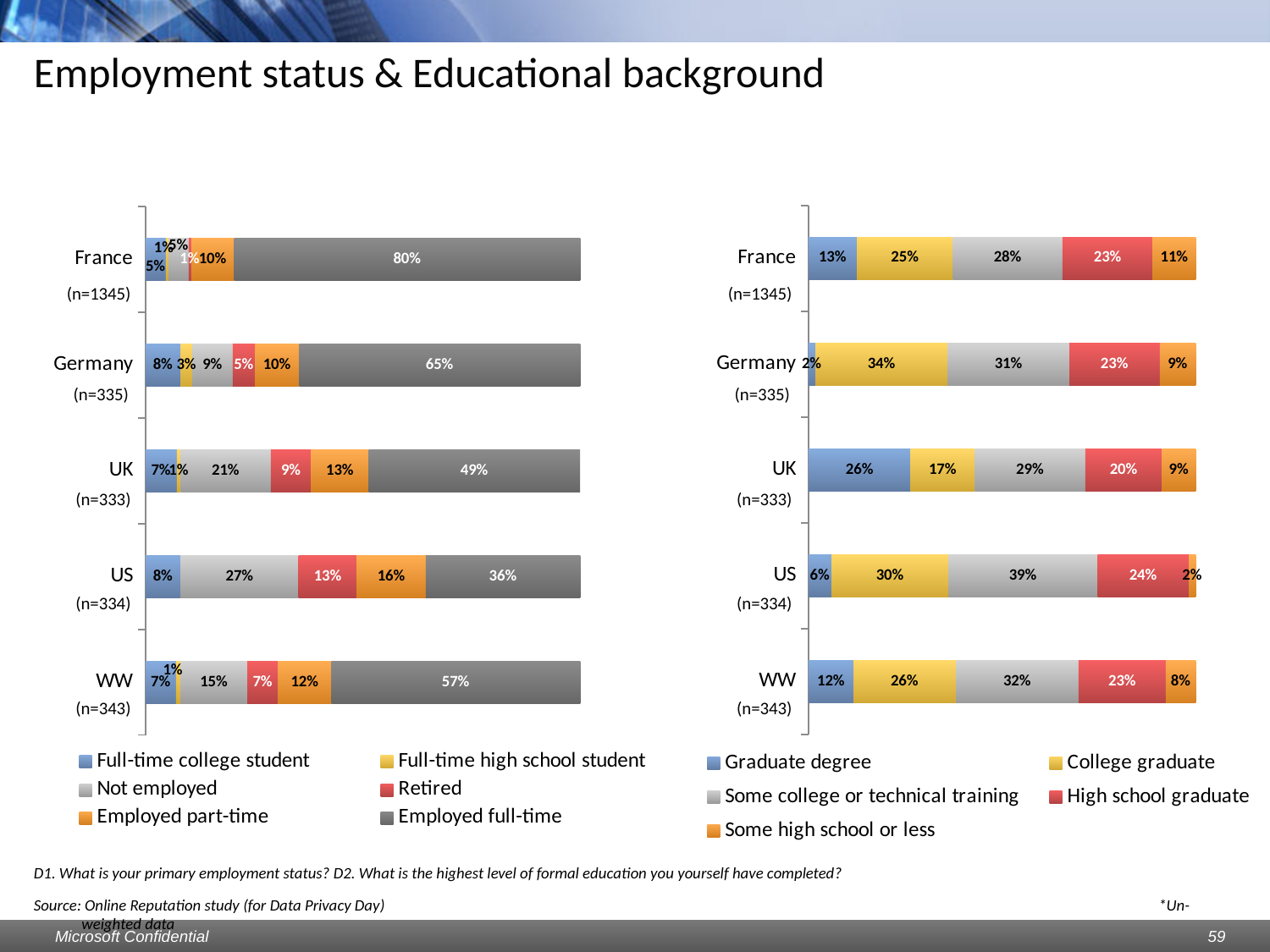

# Employment status & Educational background

### Chart

| Category | Graduate degree                      | College graduate                     | Some college or technical training   | High school graduate                 | Some high school or less             |
|---|---|---|---|---|---|
| WW | 0.11672862453531622 | 0.2639405204460962 | 0.3167286245353161 | 0.22527881040892195 | 0.0773234200743499 |
| US | 0.05970149253731393 | 0.3014925373134346 | 0.3850746268656753 | 0.2358208955223884 | 0.01791044776119403 |
| UK | 0.26426426426426647 | 0.1651651651651654 | 0.2852852852852874 | 0.19819819819819912 | 0.08708708708708708 |
| Germany | 0.017964071856287563 | 0.34131736526946577 | 0.3143712574850299 | 0.2335329341317375 | 0.09281437125748504 |
| France | 0.12536443148688145 | 0.2478134110787172 | 0.2827988338192444 | 0.2332361516034994 | 0.11078717201166192 |

### Chart

| Category | Full-time college student       | Full-time high school student   | Not employed                    | Retired                         | Employed part-time              | Employed full-time              |
|---|---|---|---|---|---|---|
| WW | 0.069888475836432 | 0.010408921933085503 | 0.15390334572490844 | 0.07063197026022305 | 0.12267657992565152 | 0.5724907063197062 |
| US | 0.08059701492537315 | 0.0 | 0.2716417910447763 | 0.13432835820895517 | 0.1582089552238806 | 0.355223880597015 |
| UK | 0.07207207207207207 | 0.009009009009009108 | 0.20720720720720812 | 0.09309309309309406 | 0.13213213213213326 | 0.48648648648648823 |
| Germany | 0.0808383233532945 | 0.026946107784431256 | 0.09281437125748504 | 0.050898203592814384 | 0.10179640718562949 | 0.6467065868263474 |
| France | 0.04664723032069971 | 0.005830903790087483 | 0.04664723032069971 | 0.005830903790087483 | 0.09912536443148803 | 0.7959183673469354 |
(n=1345)
(n=1345)
(n=335)
(n=335)
(n=333)
(n=333)
(n=334)
(n=334)
(n=343)
(n=343)

### Chart

| Category | Graduate degree                      | College graduate                     | Some college or technical training   | High school graduate                 | Some high school or less             |
|---|---|---|---|---|---|
|  | None | None | None | None | None |
|  | None | None | None | None | None |
|  | None | None | None | None | None |
|  | None | None | None | None | None |
|  | None | None | None | None | None |
D1. What is your primary employment status? D2. What is the highest level of formal education you yourself have completed?

Source: Online Reputation study (for Data Privacy Day) 						                 *Un-weighted data